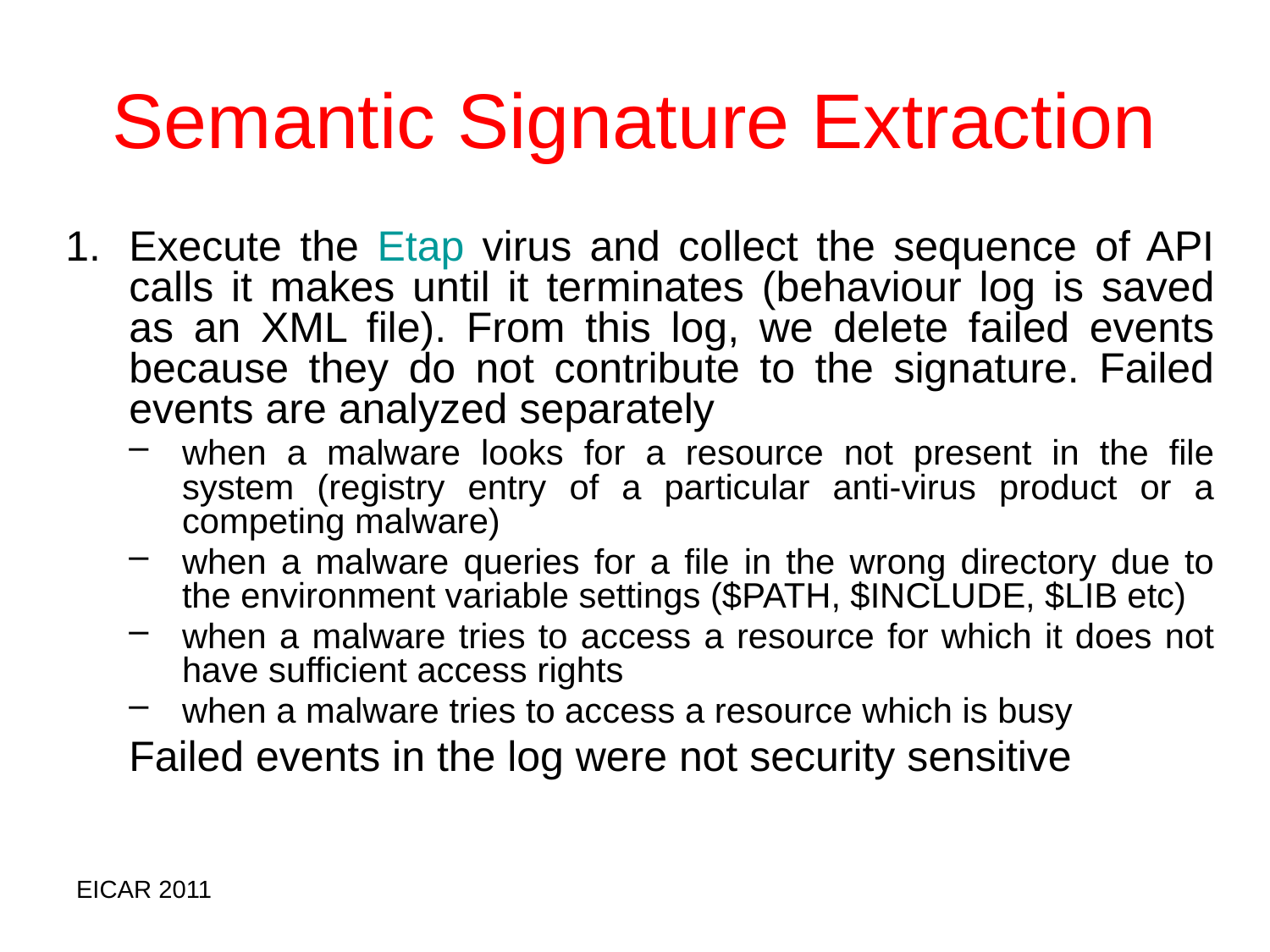

# Semantic Signature Extraction
Execute the Etap virus and collect the sequence of API calls it makes until it terminates (behaviour log is saved as an XML file). From this log, we delete failed events because they do not contribute to the signature. Failed events are analyzed separately
when a malware looks for a resource not present in the file system (registry entry of a particular anti-virus product or a competing malware)
when a malware queries for a file in the wrong directory due to the environment variable settings ($PATH, $INCLUDE, $LIB etc)
when a malware tries to access a resource for which it does not have sufficient access rights
when a malware tries to access a resource which is busy
	Failed events in the log were not security sensitive
EICAR 2011